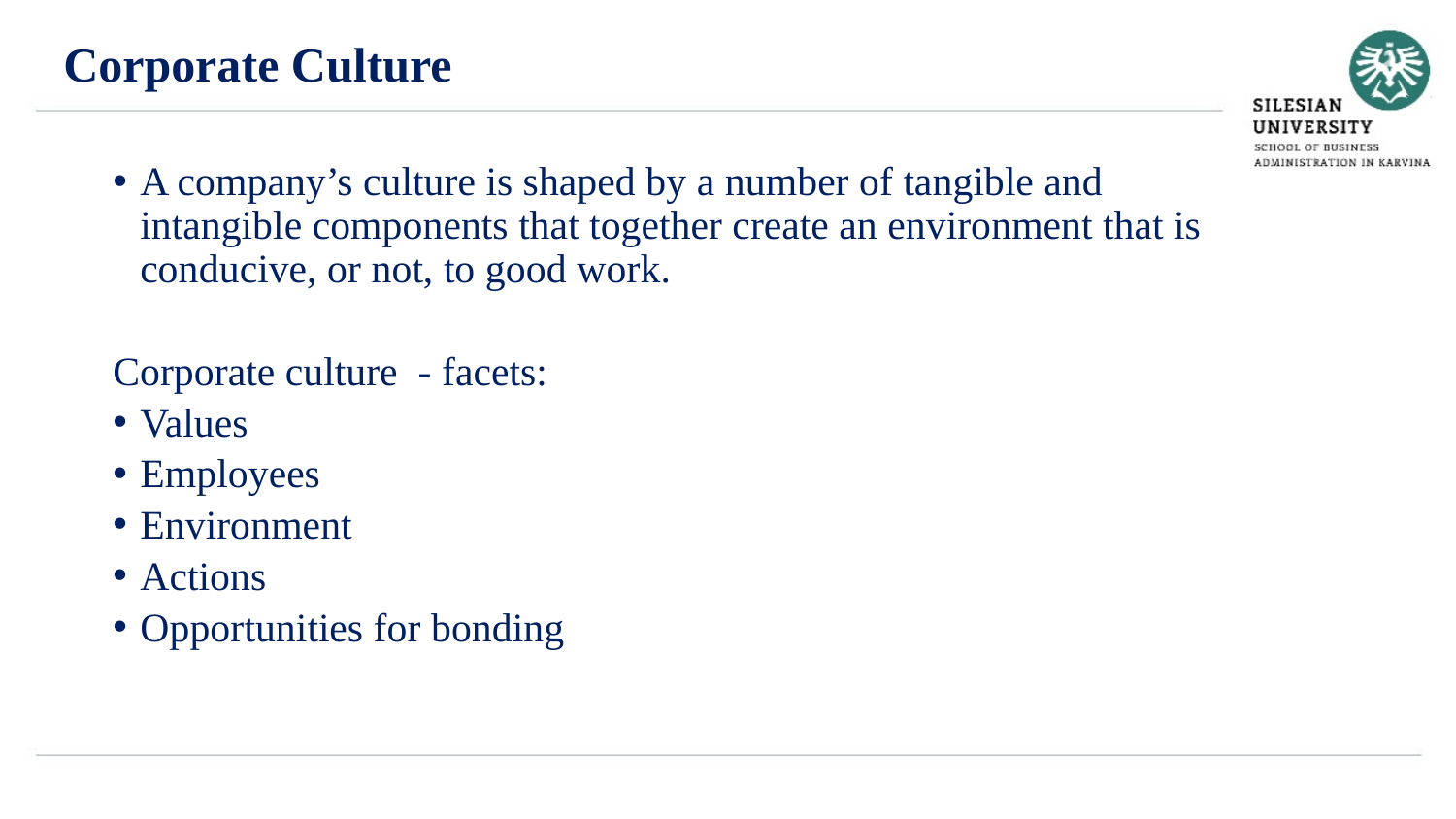

Corporate Culture
A company’s culture is shaped by a number of tangible and intangible components that together create an environment that is conducive, or not, to good work.

Corporate culture  - facets:
Values
Employees
Environment
Actions
Opportunities for bonding